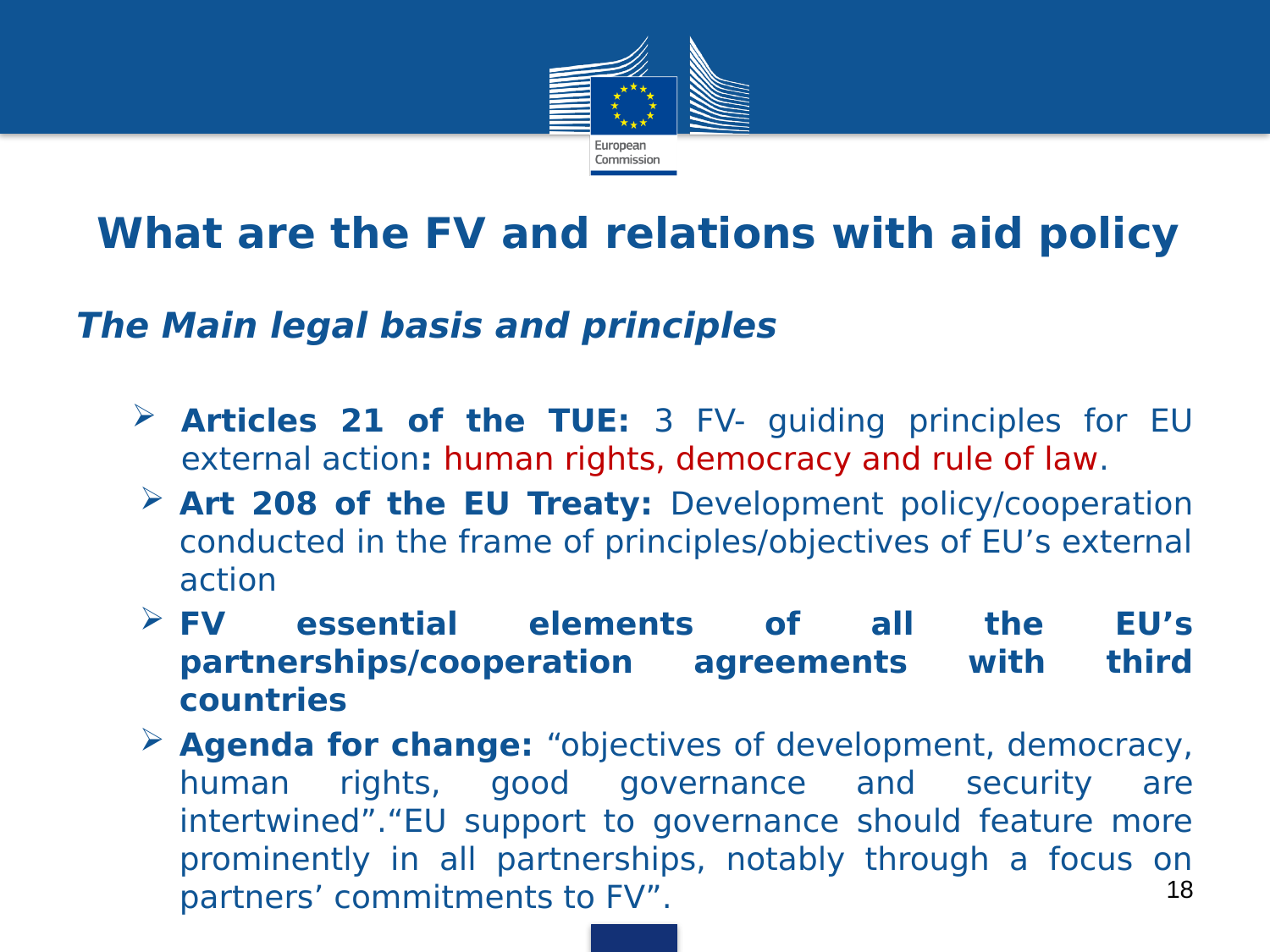

# What are the FV and relations with aid policy
The Main legal basis and principles

Articles 21 of the TUE: 3 FV- guiding principles for EU external action: human rights, democracy and rule of law.
Art 208 of the EU Treaty: Development policy/cooperation conducted in the frame of principles/objectives of EU’s external action
FV essential elements of all the EU’s partnerships/cooperation agreements with third countries
Agenda for change: “objectives of development, democracy, human rights, good governance and security are intertwined”.“EU support to governance should feature more prominently in all partnerships, notably through a focus on partners’ commitments to FV”.

18